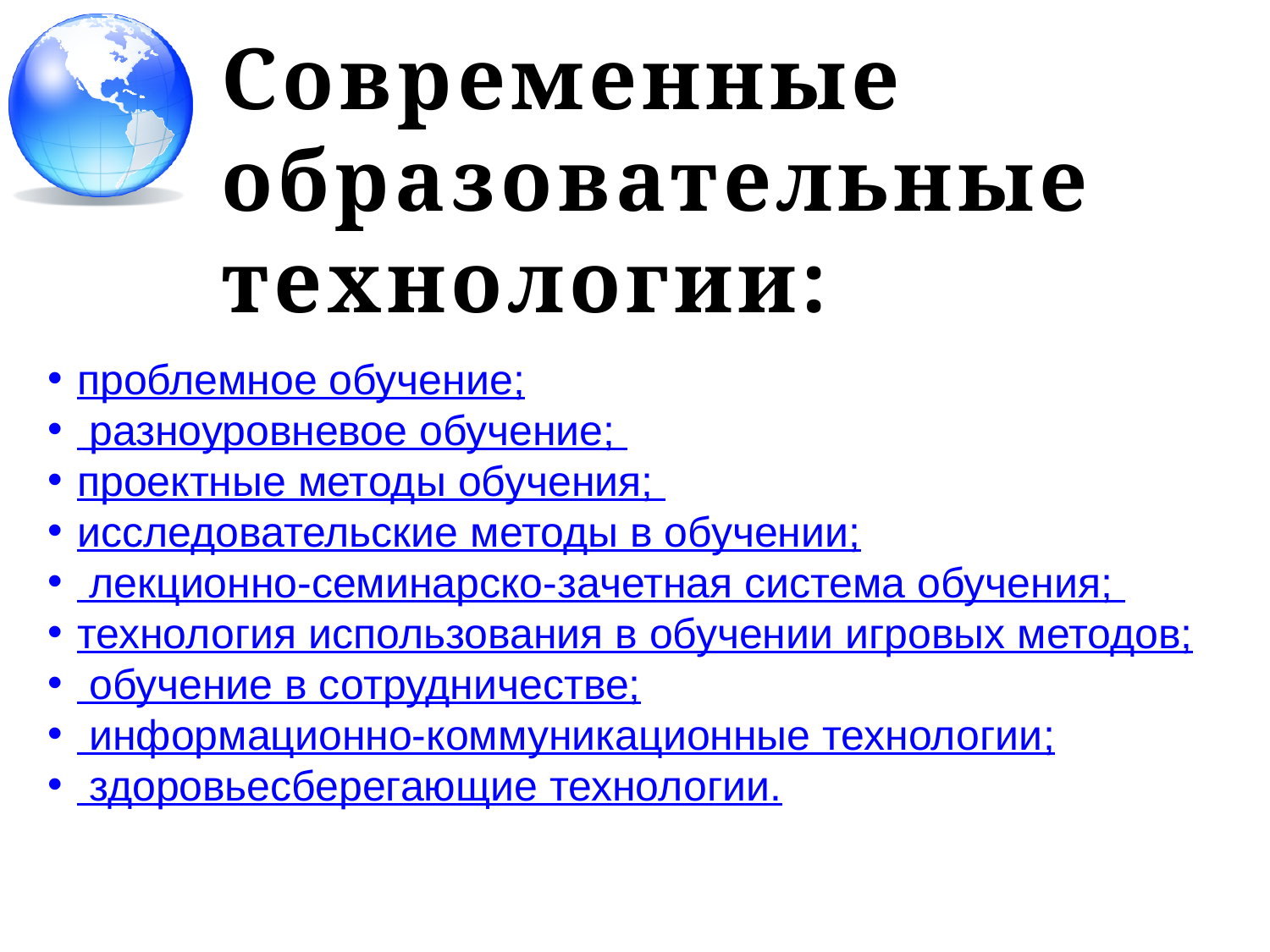

# Современные образовательные технологии:
проблемное обучение;
 разноуровневое обучение;
проектные методы обучения;
исследовательские методы в обучении;
 лекционно-семинарско-зачетная система обучения;
технология использования в обучении игровых методов;
 обучение в сотрудничестве;
 информационно-коммуникационные технологии;
 здоровьесберегающие технологии.